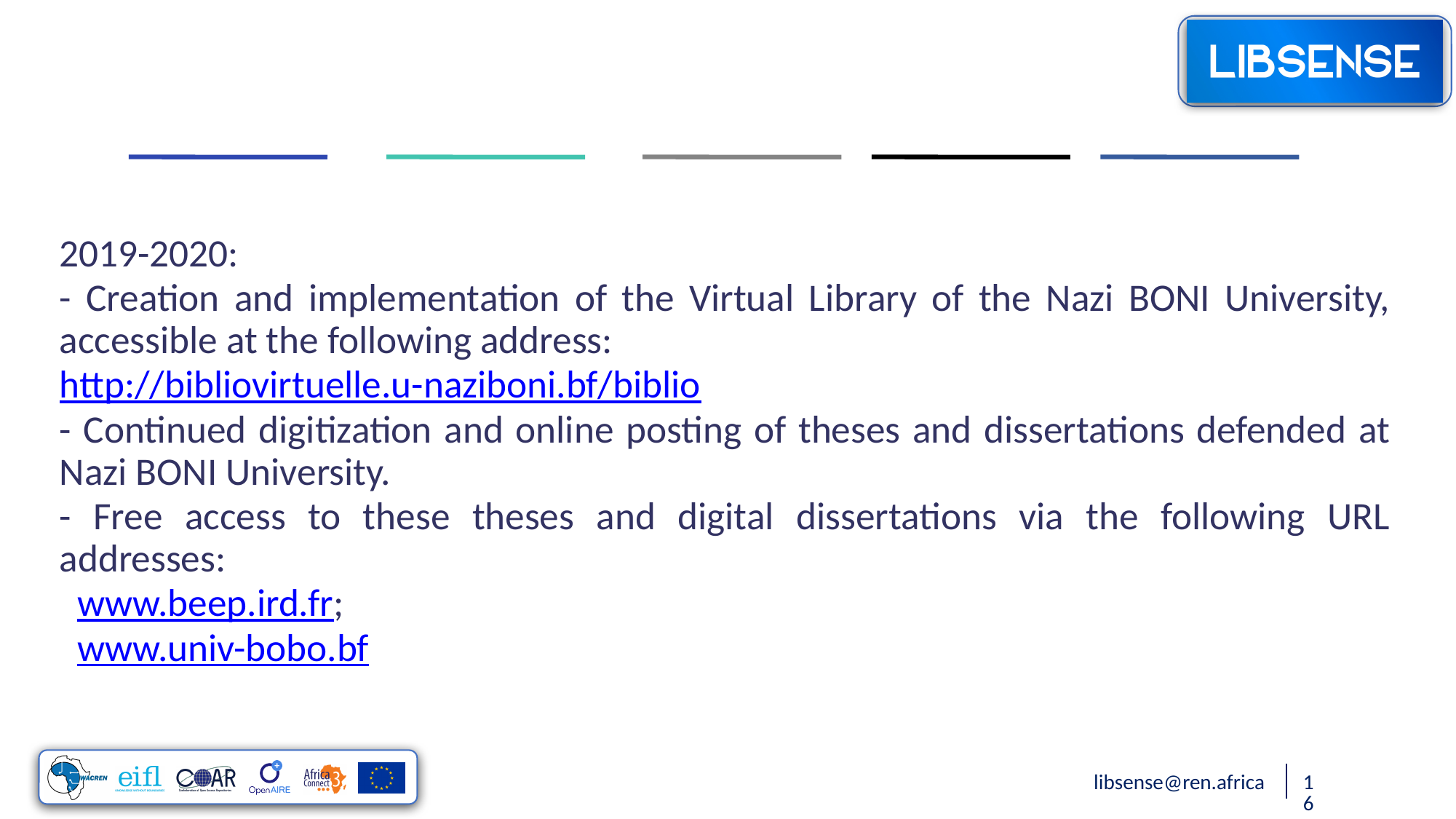

2019-2020:
- Creation and implementation of the Virtual Library of the Nazi BONI University, accessible at the following address:
http://bibliovirtuelle.u-naziboni.bf/biblio
- Continued digitization and online posting of theses and dissertations defended at Nazi BONI University.
- Free access to these theses and digital dissertations via the following URL addresses:
  www.beep.ird.fr;
  www.univ-bobo.bf

libsense@ren.africa
16